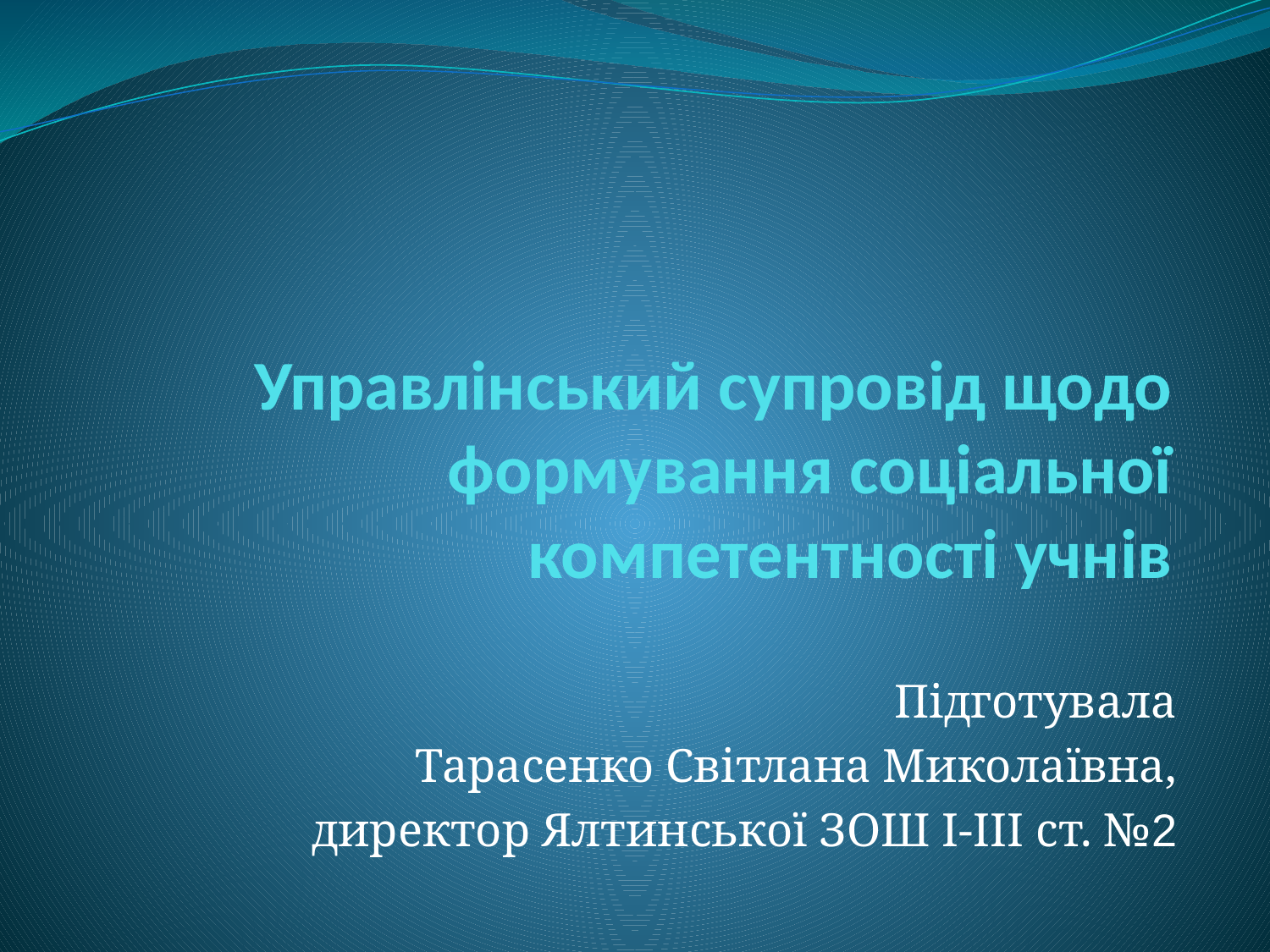

# Управлінський супровід щодо формування соціальної компетентності учнів
Підготувала
Тарасенко Світлана Миколаївна,
директор Ялтинської ЗОШ І-ІІІ ст. №2